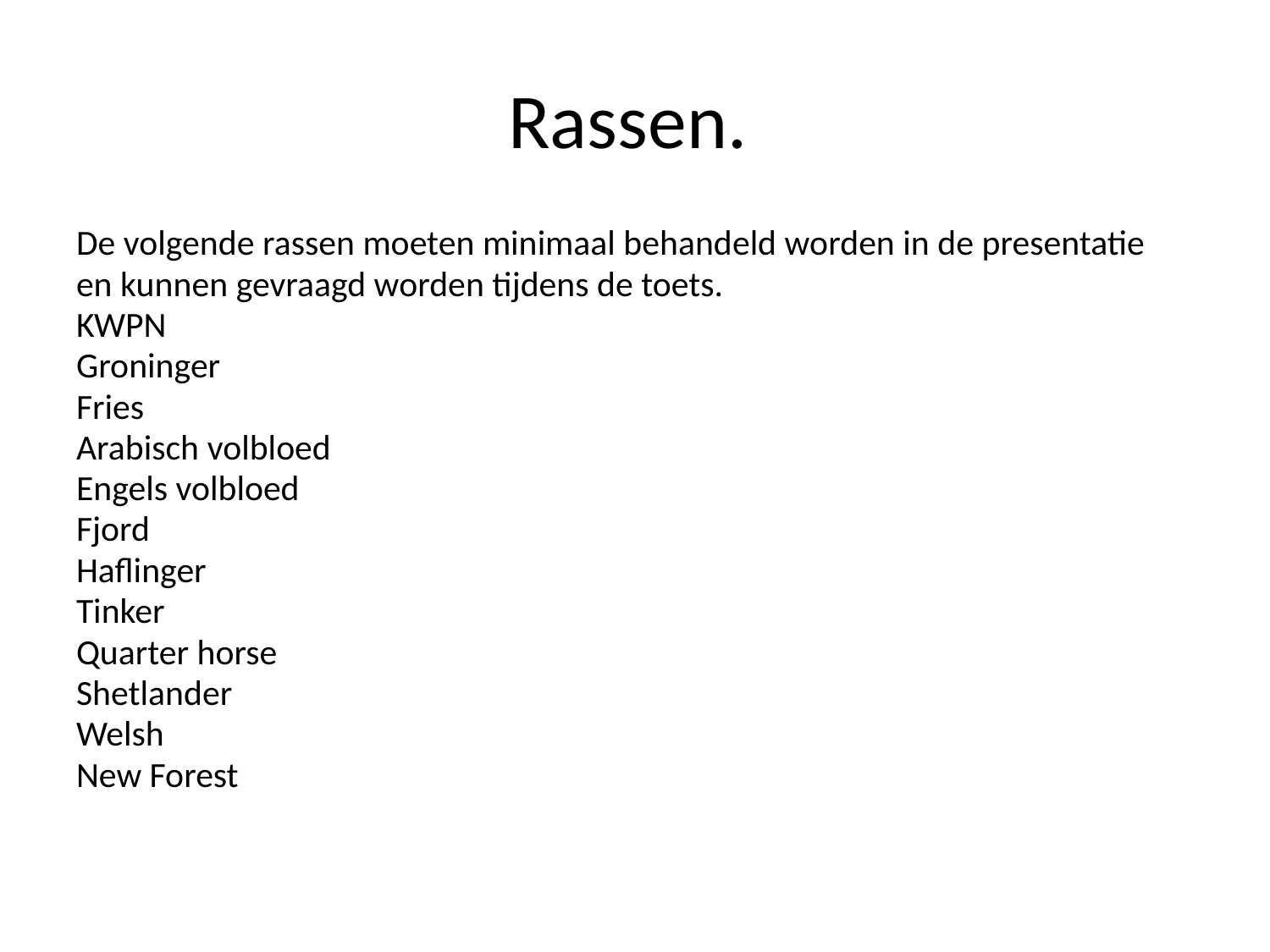

# Rassen.
De volgende rassen moeten minimaal behandeld worden in de presentatie
en kunnen gevraagd worden tijdens de toets.
KWPN
Groninger
Fries
Arabisch volbloed
Engels volbloed
Fjord
Haflinger
Tinker
Quarter horse
Shetlander
Welsh
New Forest